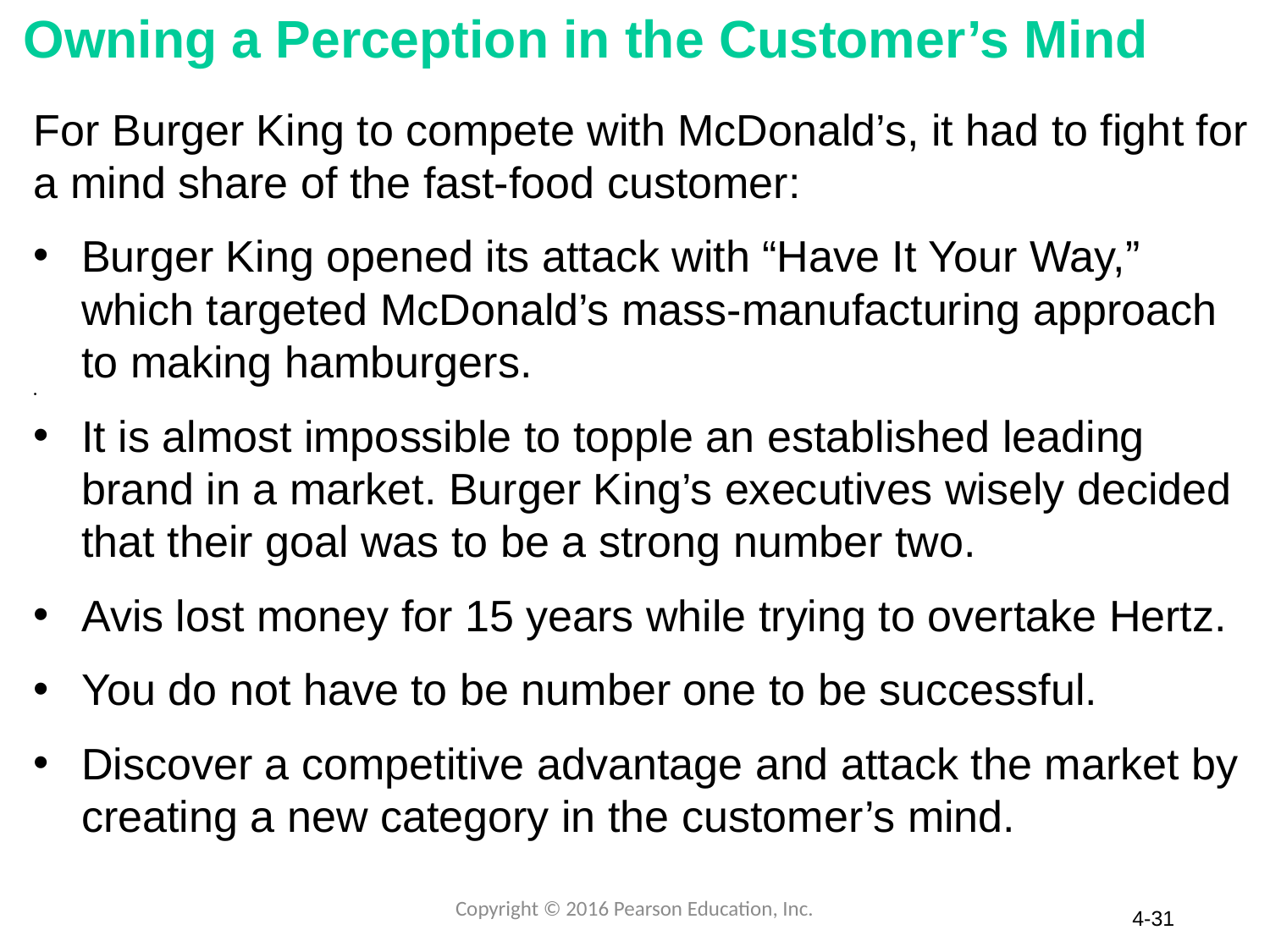

# Owning a Perception in the Customer’s Mind
For Burger King to compete with McDonald’s, it had to fight for a mind share of the fast-food customer:

Burger King opened its attack with “Have It Your Way,” which targeted McDonald’s mass-manufacturing approach to making hamburgers.

It is almost impossible to topple an established leading brand in a market. Burger King’s executives wisely decided that their goal was to be a strong number two.

Avis lost money for 15 years while trying to overtake Hertz.

You do not have to be number one to be successful.

Discover a competitive advantage and attack the market by creating a new category in the customer’s mind.
Copyright © 2016 Pearson Education, Inc.